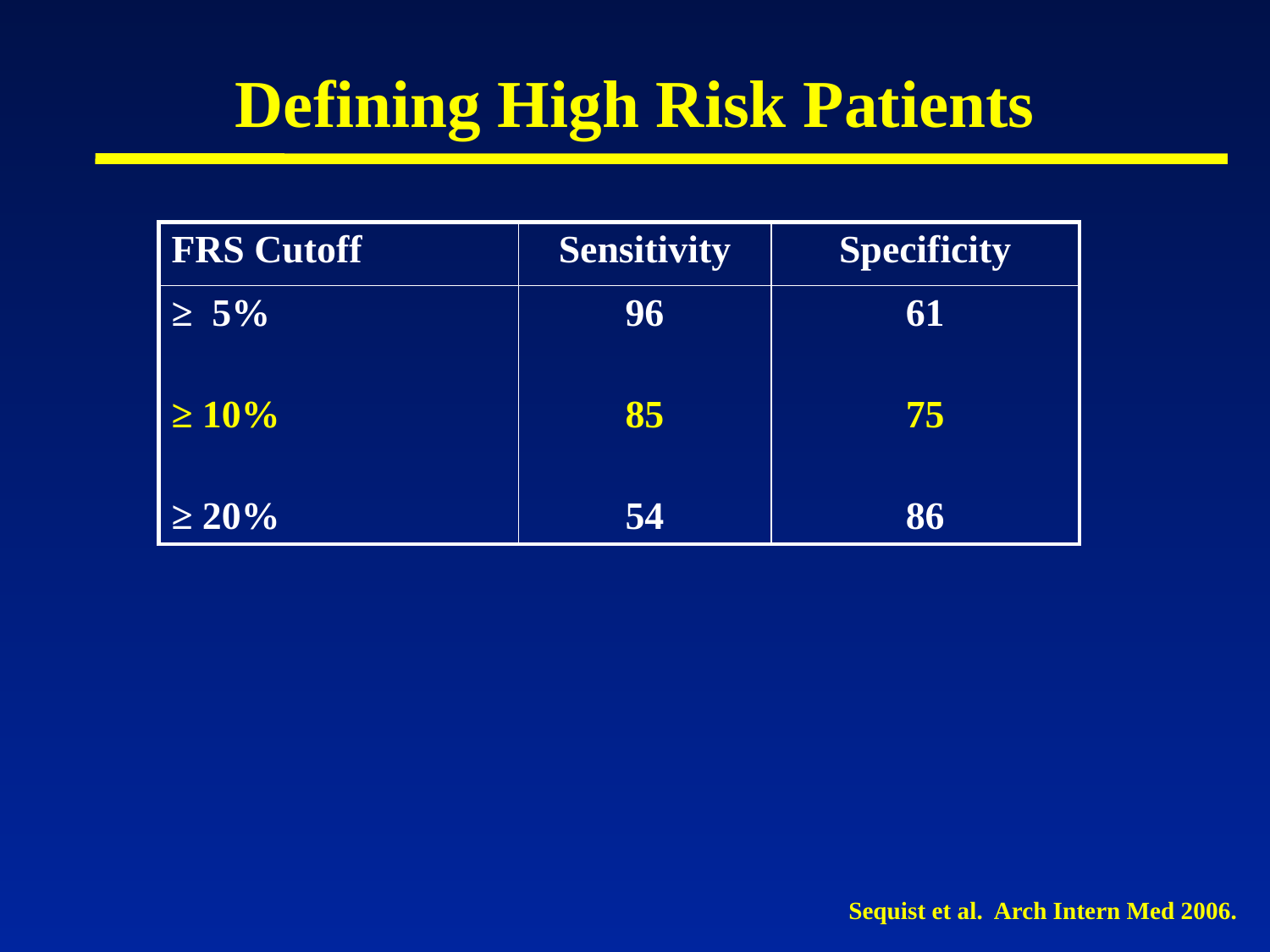

# Defining High Risk Patients
| FRS Cutoff | Sensitivity | Specificity |
| --- | --- | --- |
| ≥ 5%   ≥ 10%   ≥ 20% | 96 85 54 | 61 75 86 |
Sequist et al.  Arch Intern Med 2006.